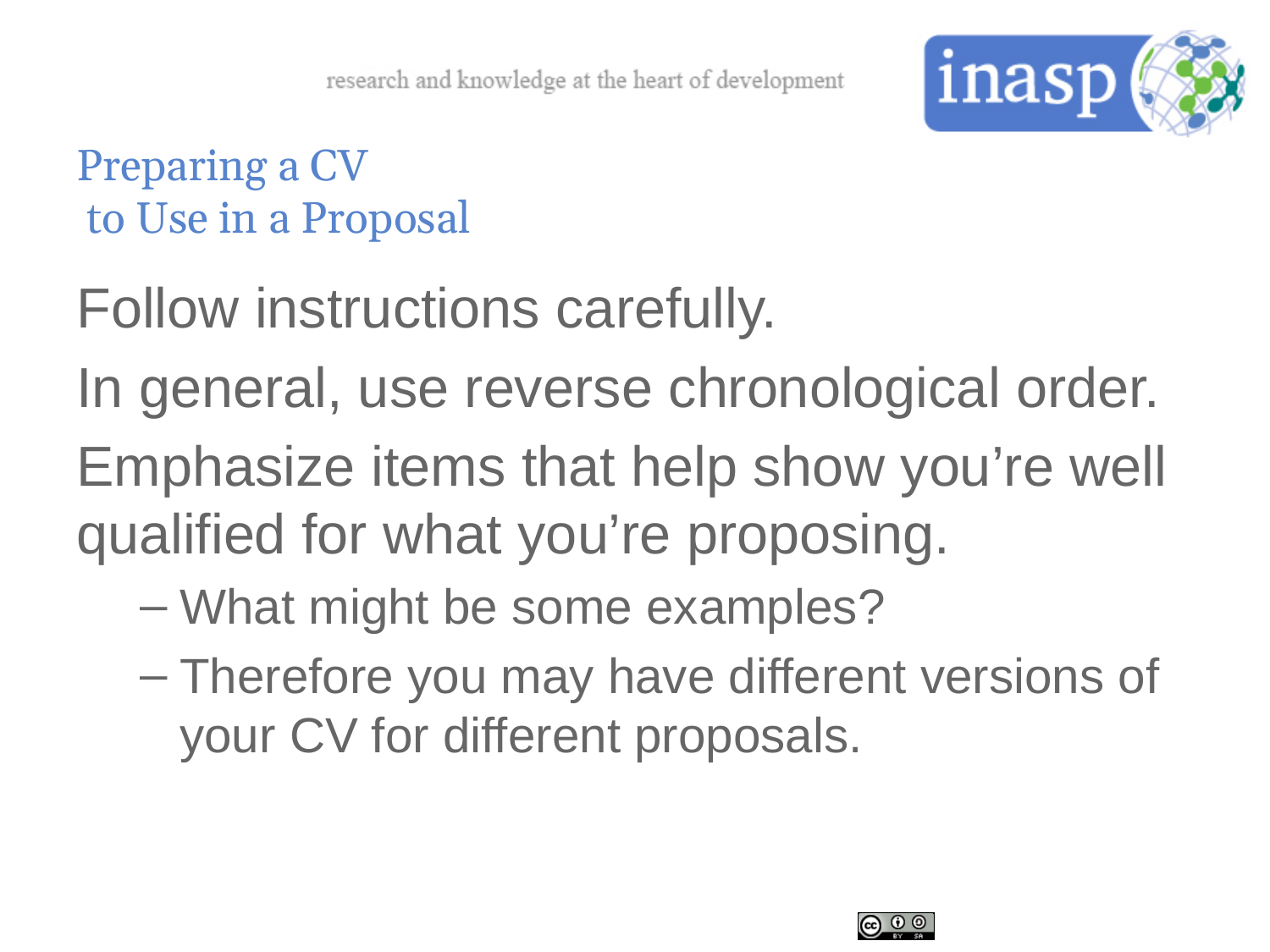

# Preparing a CV to Use in a Proposal
Follow instructions carefully.
In general, use reverse chronological order.
Emphasize items that help show you’re well qualified for what you’re proposing.
What might be some examples?
Therefore you may have different versions of your CV for different proposals.